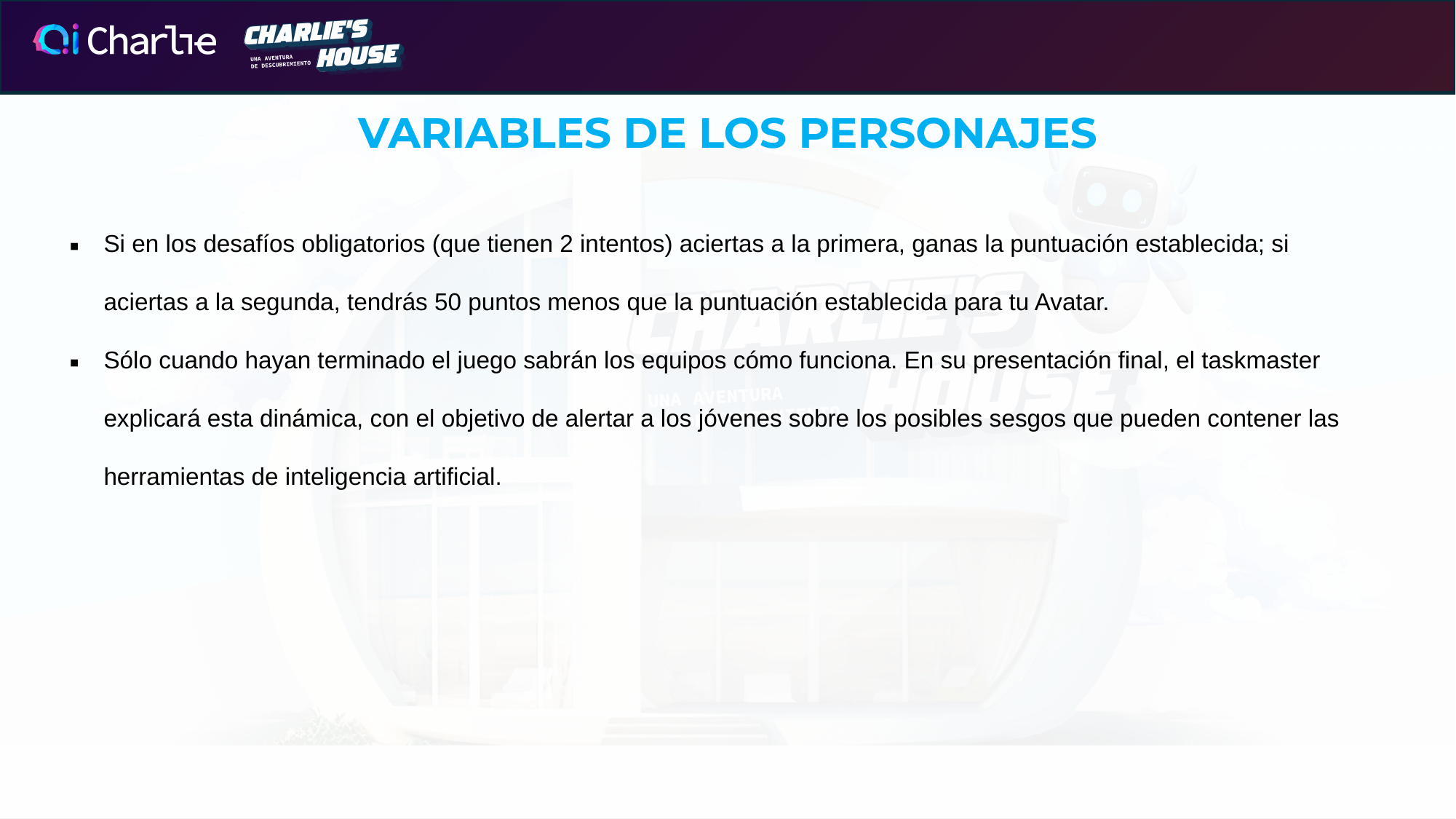

VARIABLES DE LOS PERSONAJES
Si en los desafíos obligatorios (que tienen 2 intentos) aciertas a la primera, ganas la puntuación establecida; si aciertas a la segunda, tendrás 50 puntos menos que la puntuación establecida para tu Avatar.
Sólo cuando hayan terminado el juego sabrán los equipos cómo funciona. En su presentación final, el taskmaster explicará esta dinámica, con el objetivo de alertar a los jóvenes sobre los posibles sesgos que pueden contener las herramientas de inteligencia artificial.